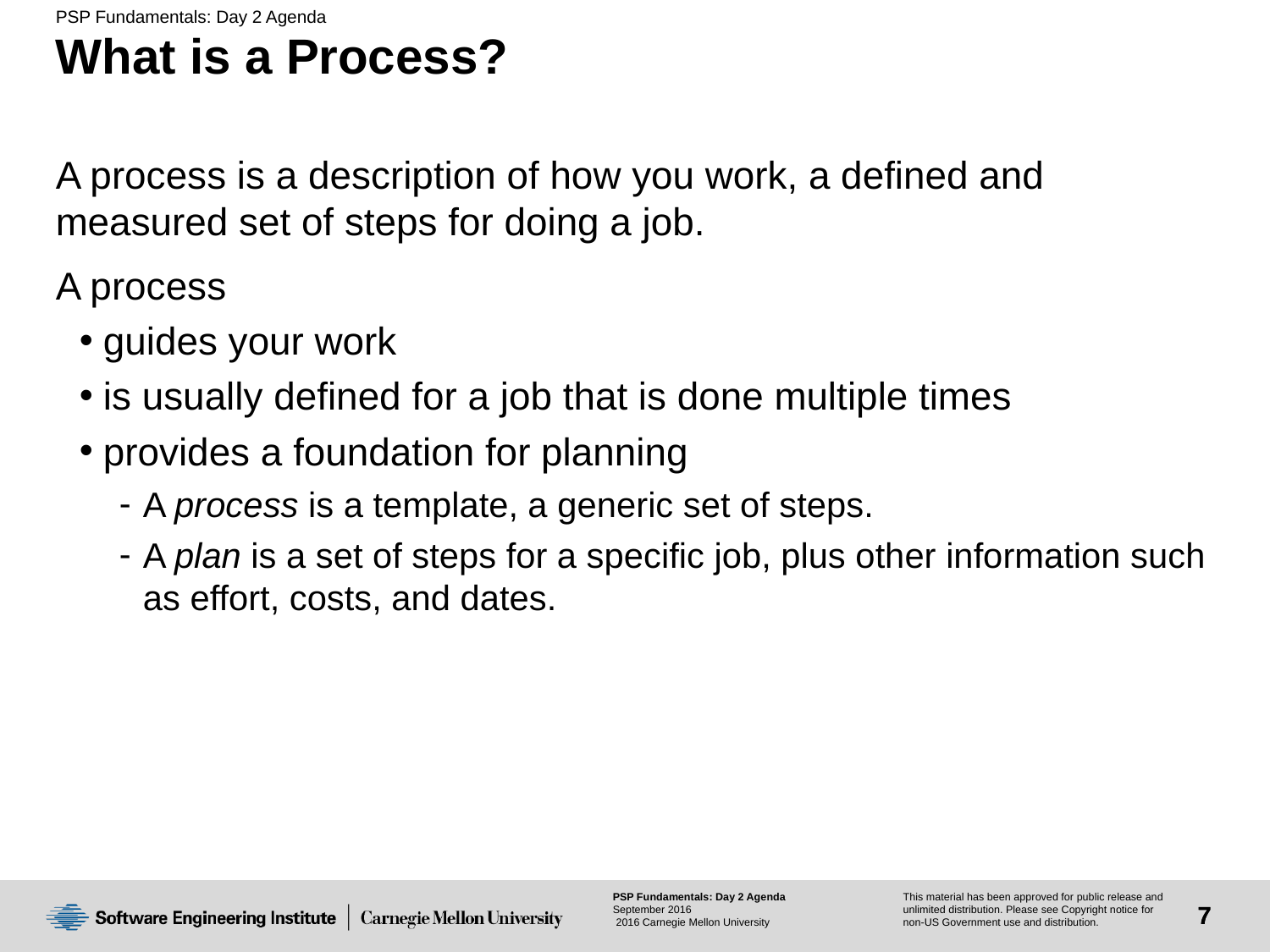

# What is a Process?
A process is a description of how you work, a defined and measured set of steps for doing a job.
A process
guides your work
is usually defined for a job that is done multiple times
provides a foundation for planning
A process is a template, a generic set of steps.
A plan is a set of steps for a specific job, plus other information such as effort, costs, and dates.